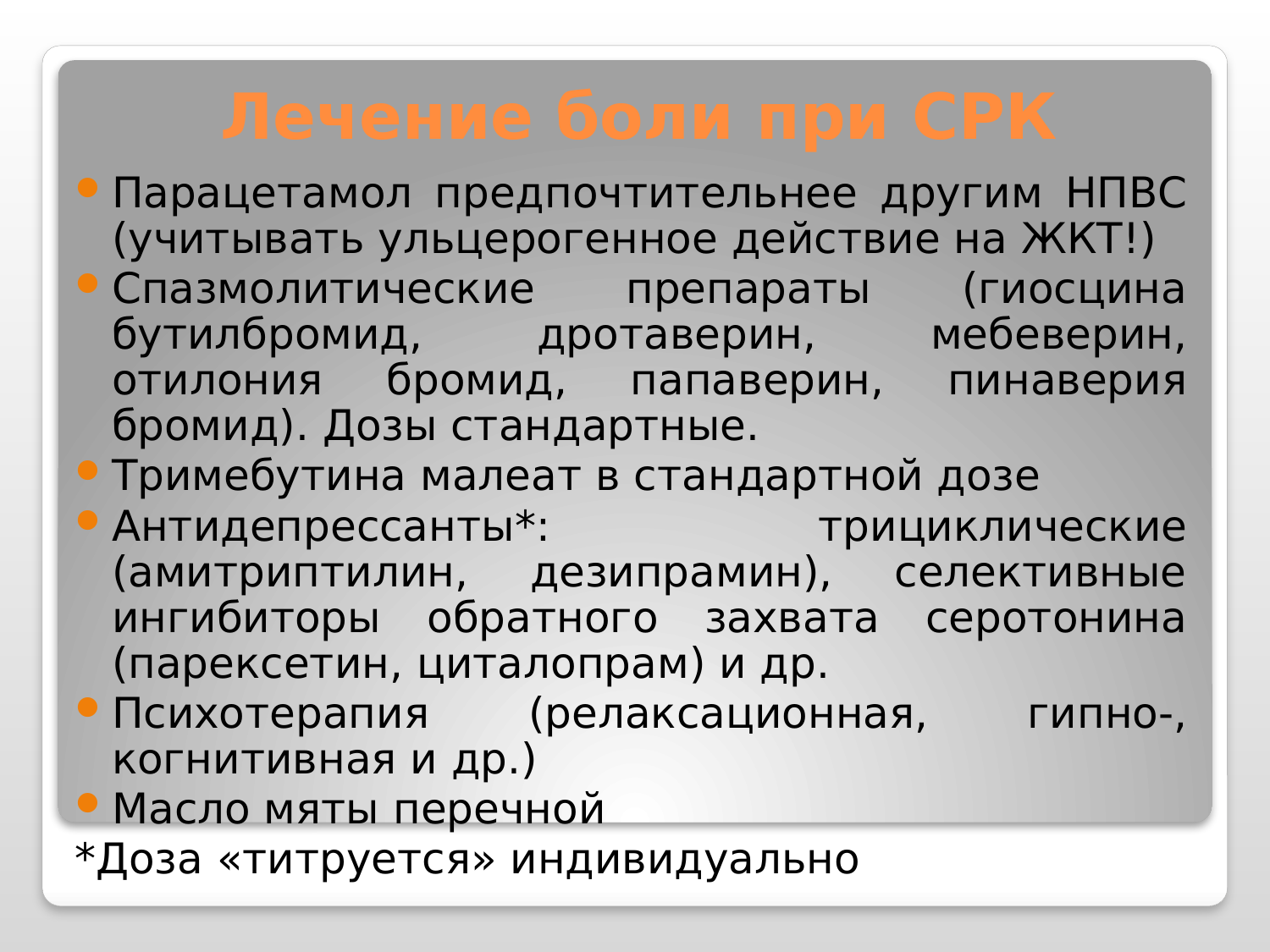

Лечение боли при СРК
Парацетамол предпочтительнее другим НПВС (учитывать ульцерогенное действие на ЖКТ!)
Спазмолитические препараты (гиосцина бутилбромид, дротаверин, мебеверин, отилония бромид, папаверин, пинаверия бромид). Дозы стандартные.
Тримебутина малеат в стандартной дозе
Антидепрессанты*: трициклические (амитриптилин, дезипрамин), селективные ингибиторы обратного захвата серотонина (парексетин, циталопрам) и др.
Психотерапия (релаксационная, гипно-, когнитивная и др.)
Масло мяты перечной
*Доза «титруется» индивидуально